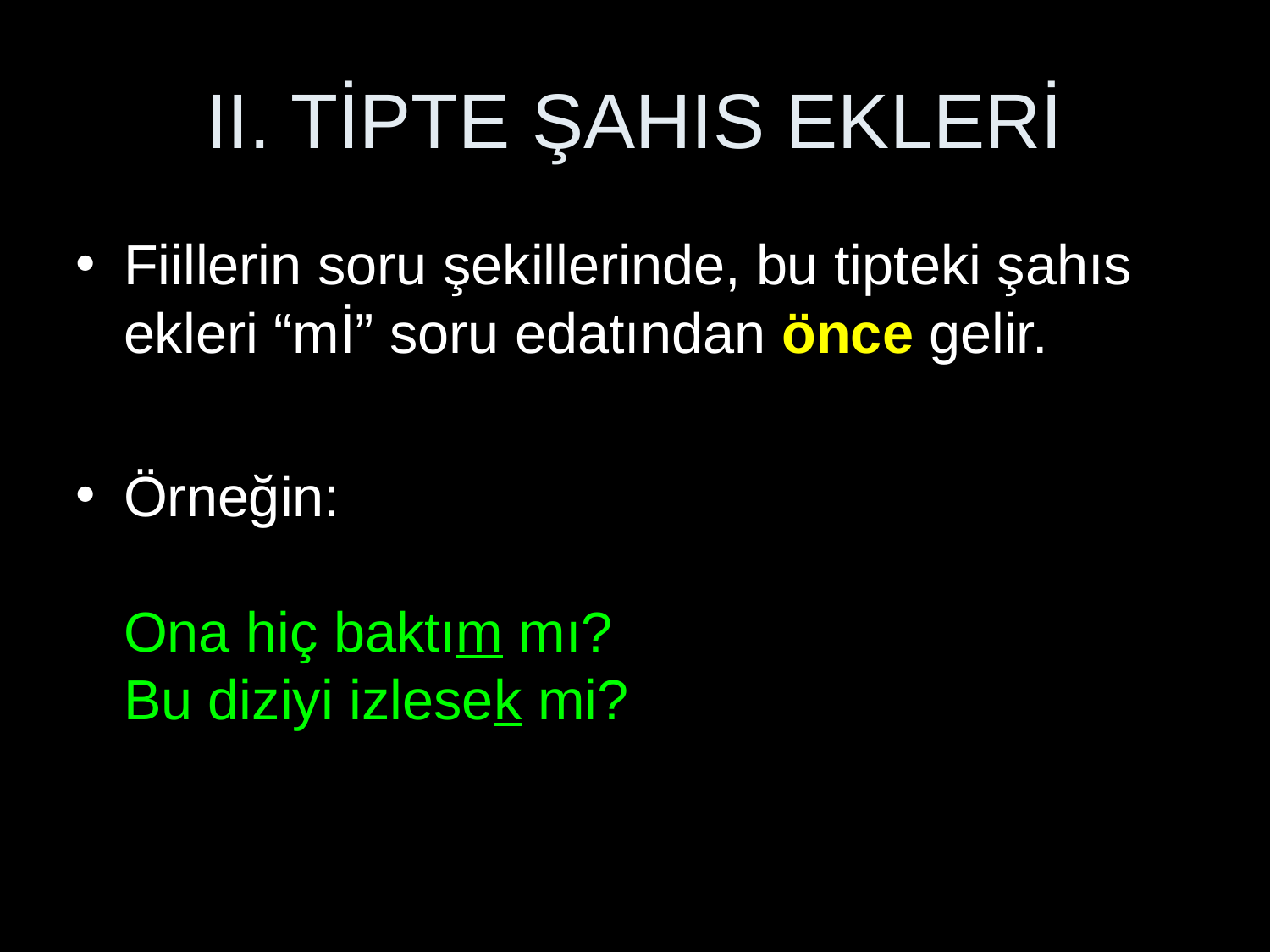

# II. TİPTE ŞAHIS EKLERİ
Fiillerin soru şekillerinde, bu tipteki şahıs ekleri “mİ” soru edatından önce gelir.

Örneğin:
Ona hiç baktım mı?
Bu diziyi izlesek mi?